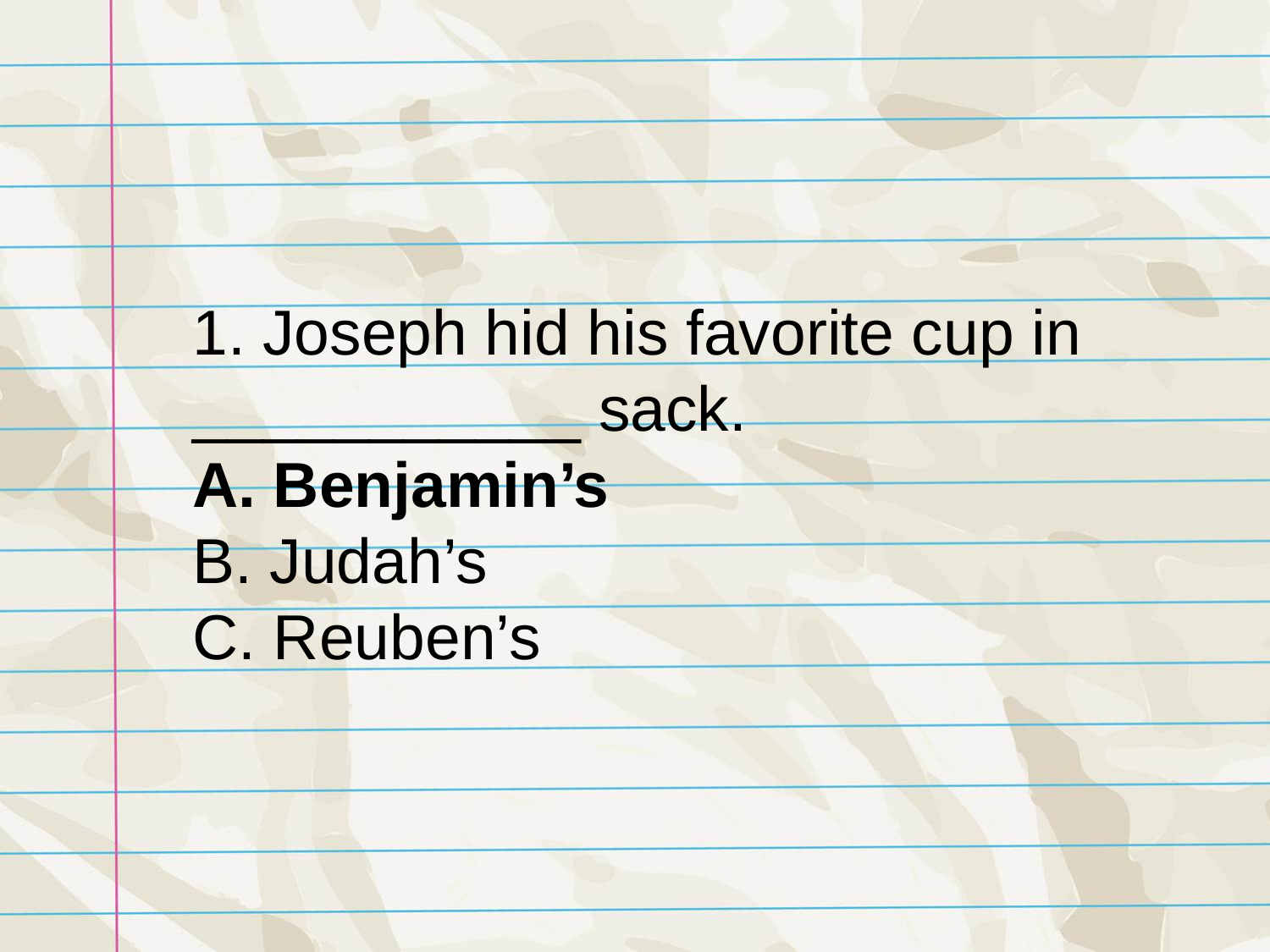

#
1. Joseph hid his favorite cup in ___________ sack.
A. Benjamin’s
B. Judah’s
C. Reuben’s